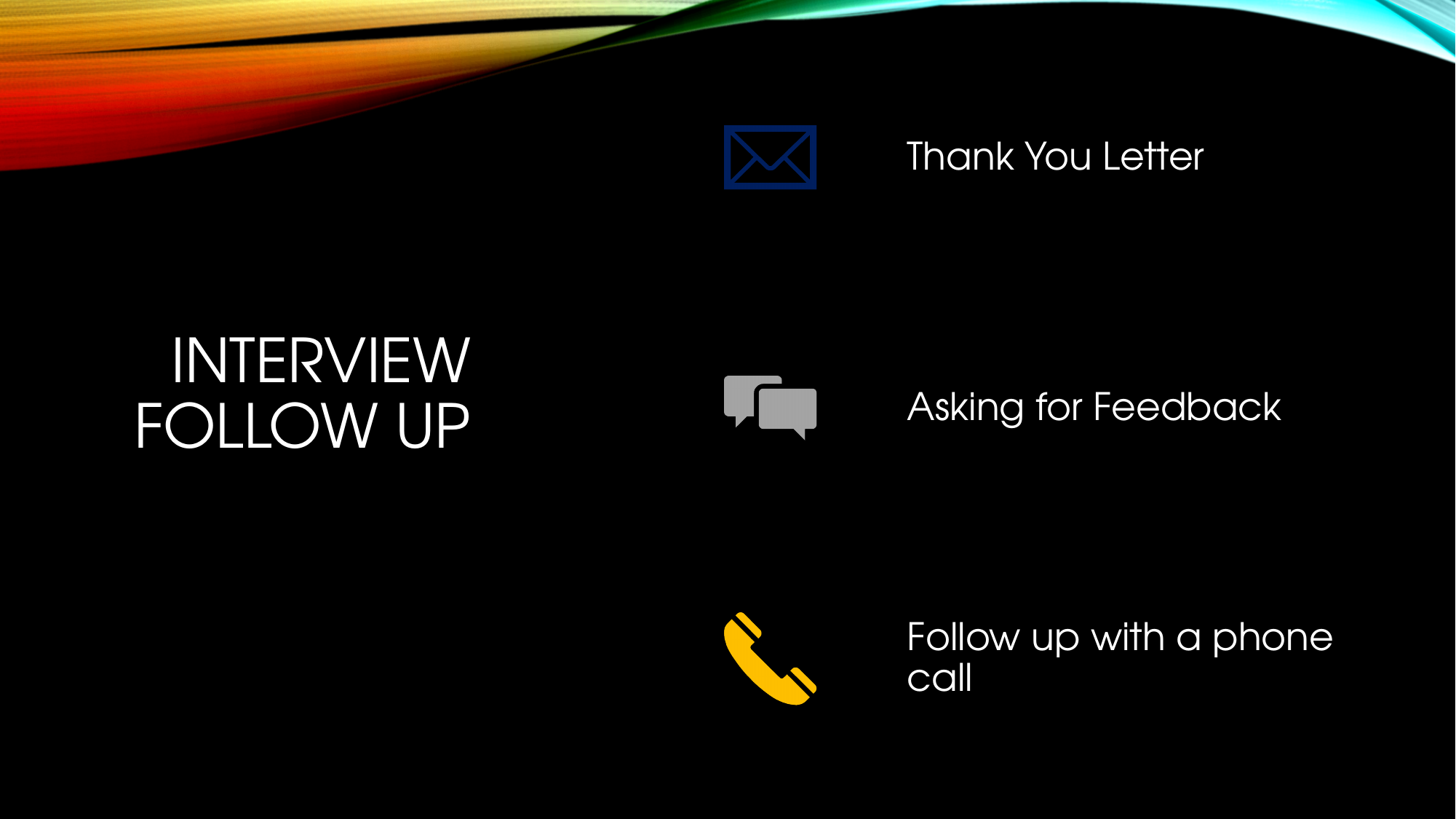

Thank You Letter
Asking for Feedback
Follow up with a phone call
# Interview Follow Up